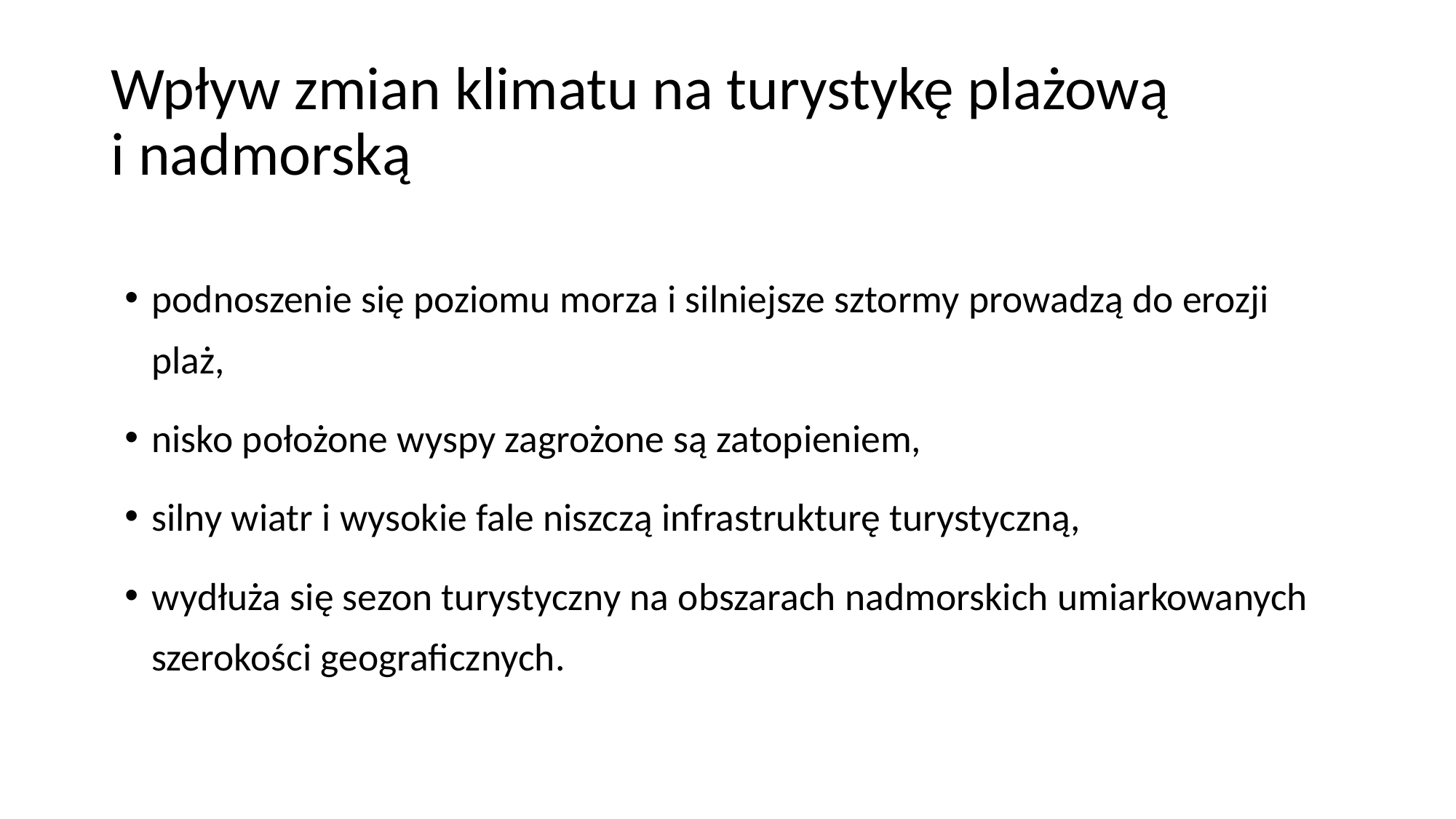

# Wpływ zmian klimatu na turystykę plażową i nadmorską
podnoszenie się poziomu morza i silniejsze sztormy prowadzą do erozji plaż,
nisko położone wyspy zagrożone są zatopieniem,
silny wiatr i wysokie fale niszczą infrastrukturę turystyczną,
wydłuża się sezon turystyczny na obszarach nadmorskich umiarkowanych szerokości geograficznych.